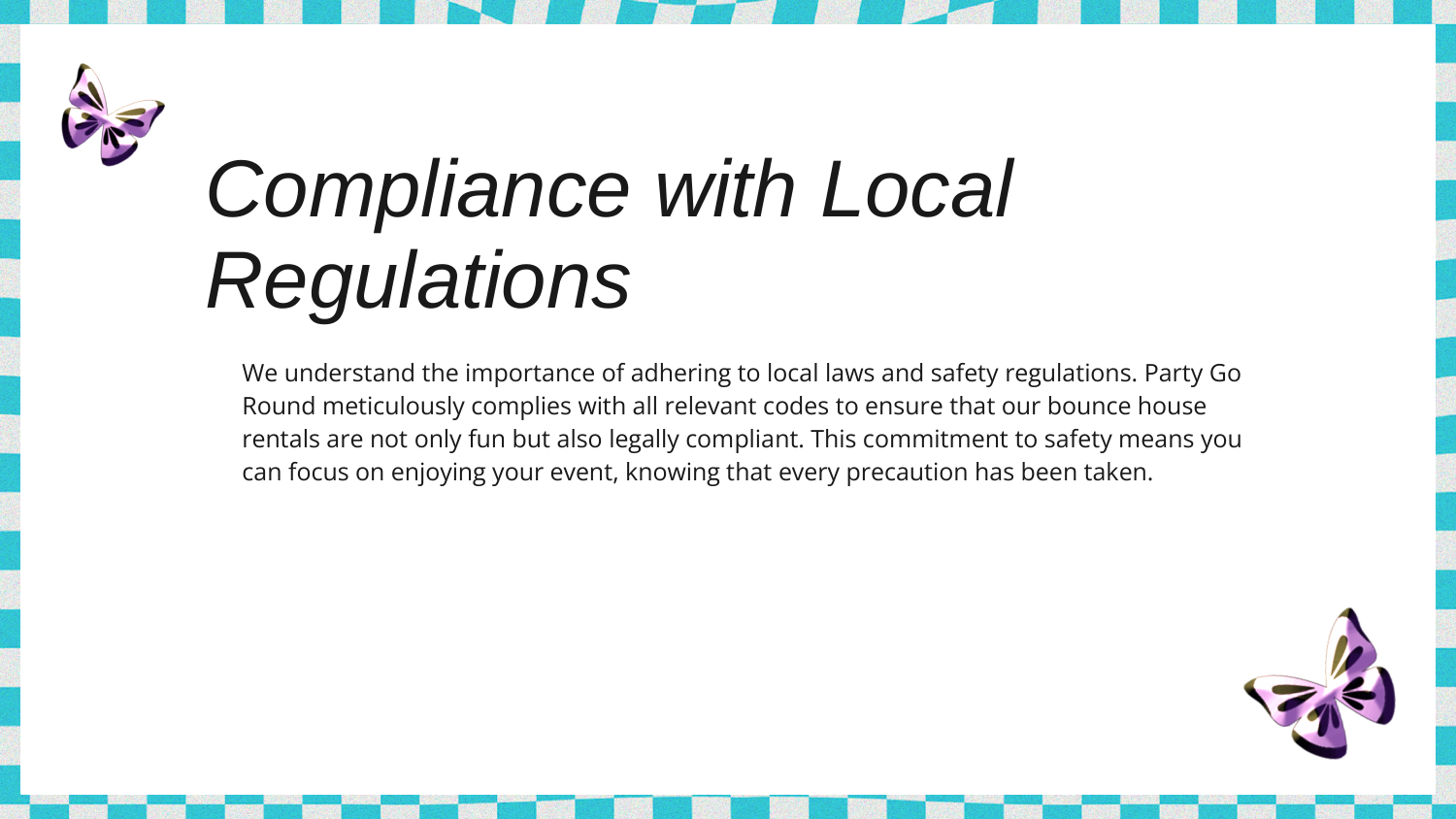

# Compliance with Local Regulations
We understand the importance of adhering to local laws and safety regulations. Party Go Round meticulously complies with all relevant codes to ensure that our bounce house rentals are not only fun but also legally compliant. This commitment to safety means you can focus on enjoying your event, knowing that every precaution has been taken.